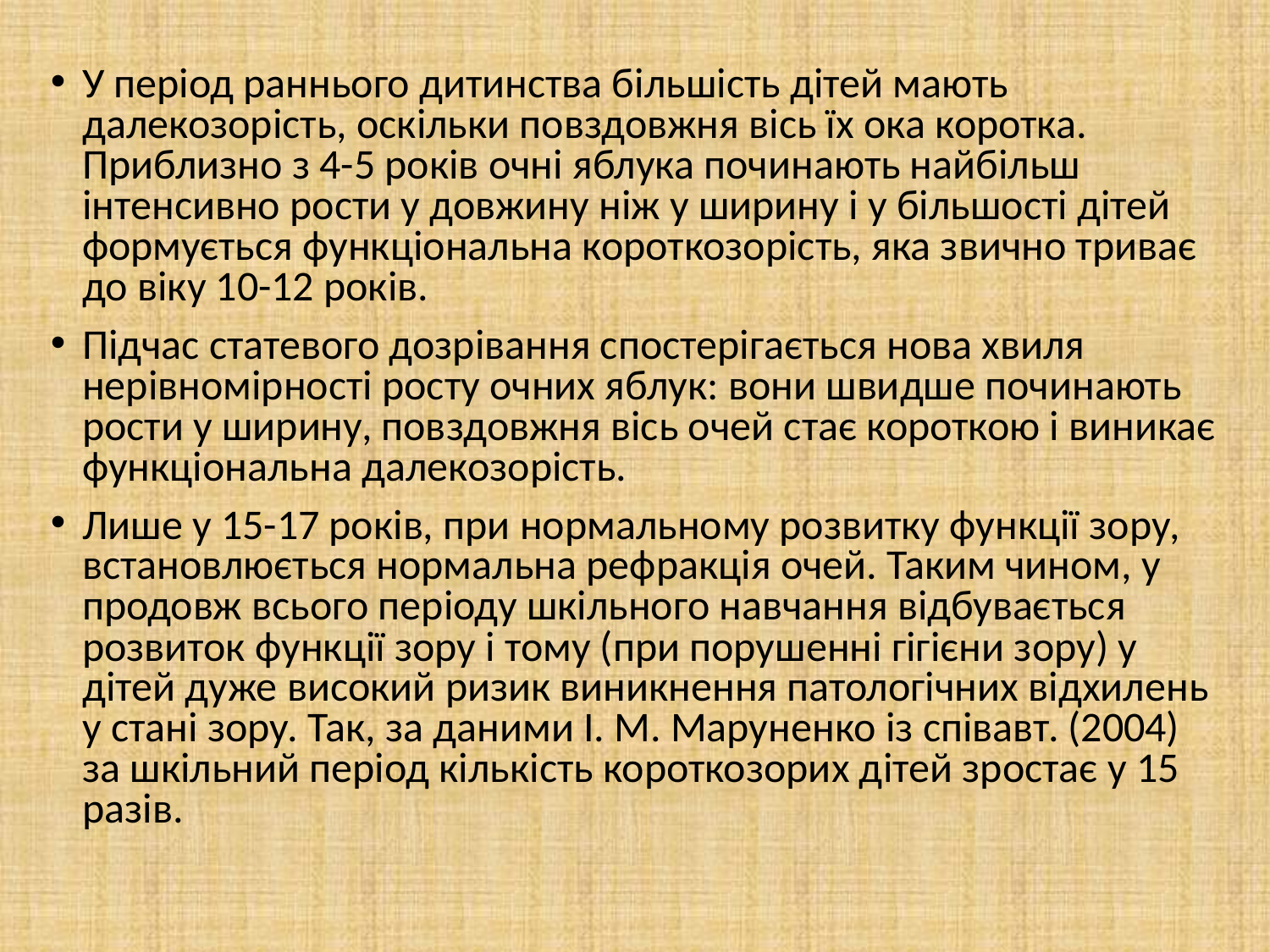

У період раннього дитинства більшість дітей мають далекозорість, оскільки повздовжня вісь їх ока коротка. Приблизно з 4-5 років очні яблука починають найбільш інтенсивно рости у довжину ніж у ширину і у більшості дітей формується функціональна короткозорість, яка звично триває до віку 10-12 років.
Підчас статевого дозрівання спостерігається нова хвиля нерівномірності росту очних яблук: вони швидше починають рости у ширину, повздовжня вісь очей стає короткою і виникає функціональна далекозорість.
Лише у 15-17 років, при нормальному розвитку функції зору, встановлюється нормальна рефракція очей. Таким чином, у продовж всього періоду шкільного навчання відбувається розвиток функції зору і тому (при порушенні гігієни зору) у дітей дуже високий ризик виникнення патологічних відхилень у стані зору. Так, за даними І. М. Маруненко із співавт. (2004) за шкільний період кількість короткозорих дітей зростає у 15 разів.